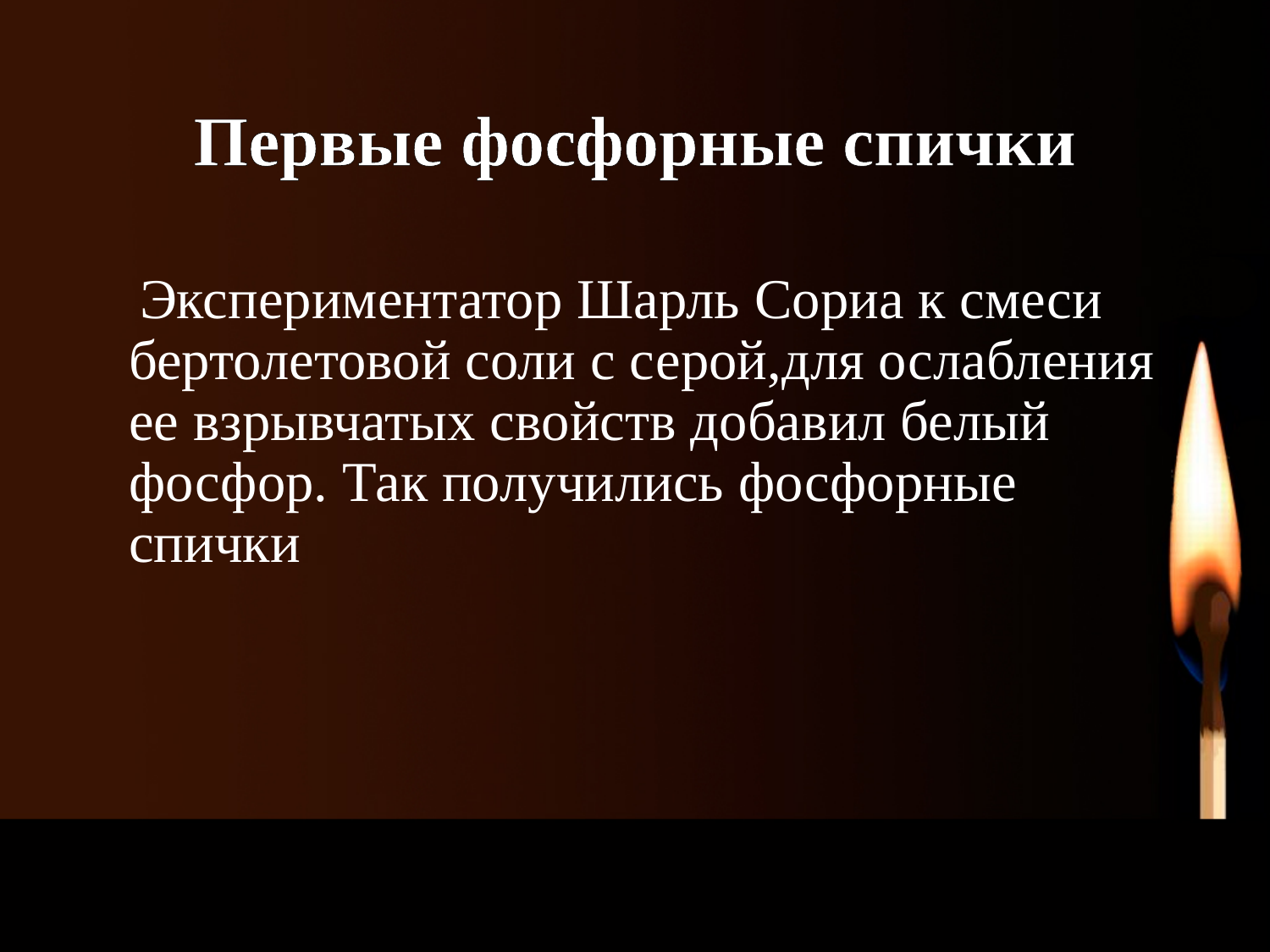

# Первые фосфорные спички
   Экспериментатор Шарль Сориа к смеси бертолетовой соли с серой,для ослабления ее взрывчатых свойств добавил белый фосфор. Так получились фосфорные спички